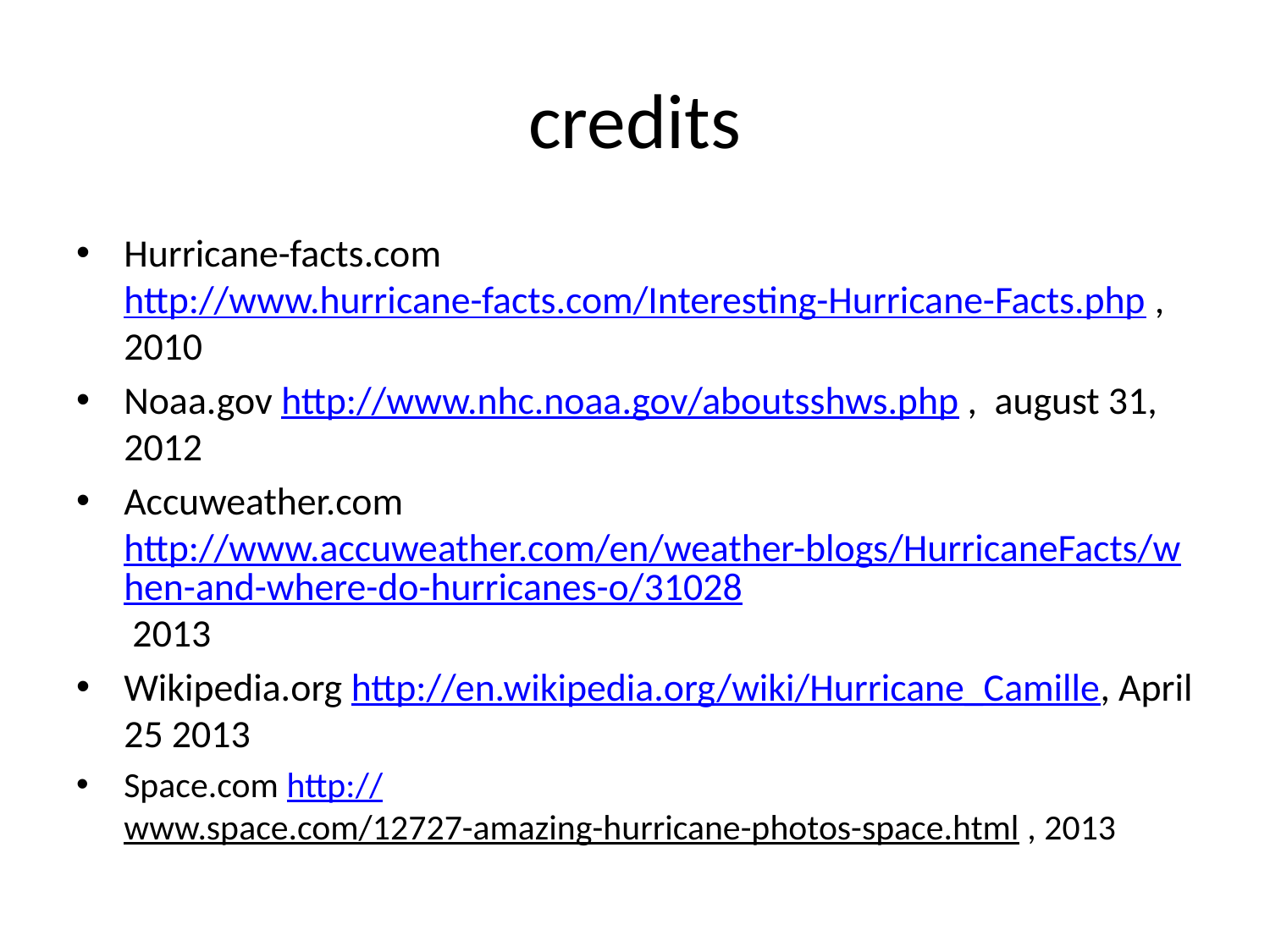

# credits
Hurricane-facts.com http://www.hurricane-facts.com/Interesting-Hurricane-Facts.php , 2010
Noaa.gov http://www.nhc.noaa.gov/aboutsshws.php ,  august 31, 2012
Accuweather.com http://www.accuweather.com/en/weather-blogs/HurricaneFacts/when-and-where-do-hurricanes-o/31028 2013
Wikipedia.org http://en.wikipedia.org/wiki/Hurricane_Camille, April 25 2013
Space.com http://www.space.com/12727-amazing-hurricane-photos-space.html , 2013